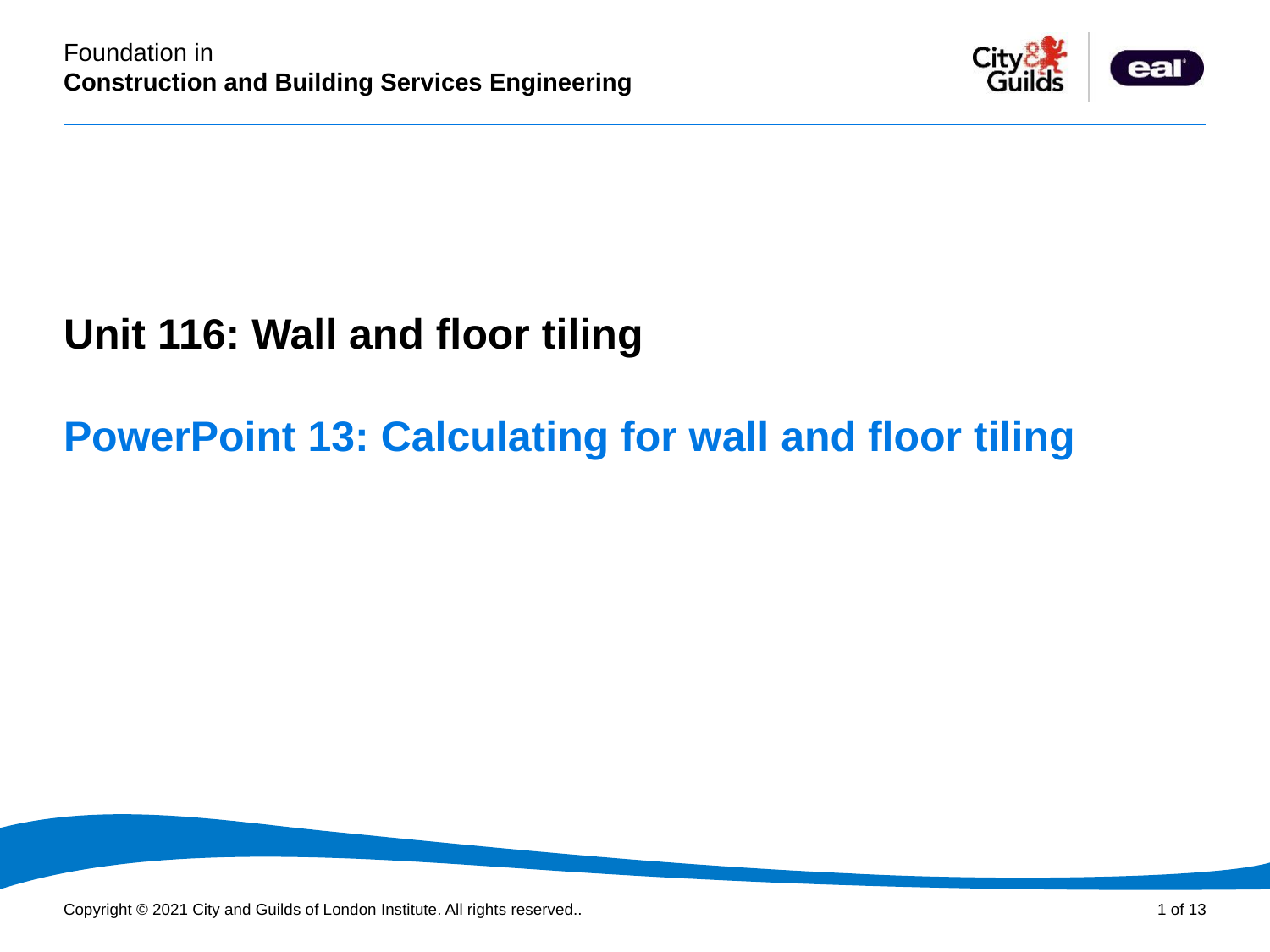

PowerPoint presentation
Unit 116: Wall and floor tiling
# PowerPoint 13: Calculating for wall and floor tiling